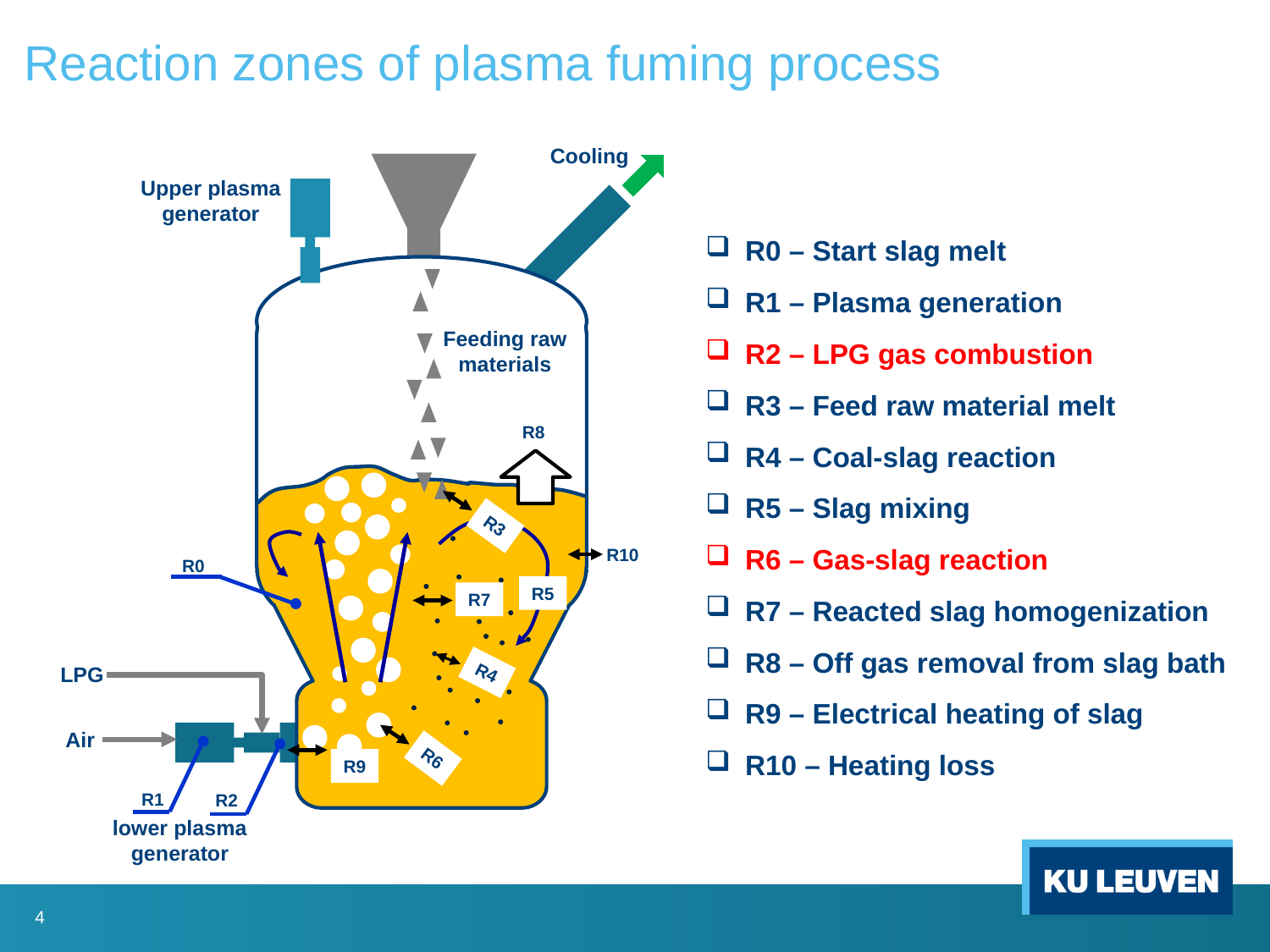

Reaction zones of plasma fuming process
Cooling

Upper plasma generator

Feeding raw materials

R8

R3

R10

R0

R5

R7

LPG
R4

Air

R6
R9
R1
R2
lower plasma generator
R0 – Start slag melt
R1 – Plasma generation
R2 – LPG gas combustion
R3 – Feed raw material melt
R4 – Coal-slag reaction
R5 – Slag mixing
R6 – Gas-slag reaction
R7 – Reacted slag homogenization
R8 – Off gas removal from slag bath
R9 – Electrical heating of slag
R10 – Heating loss
4